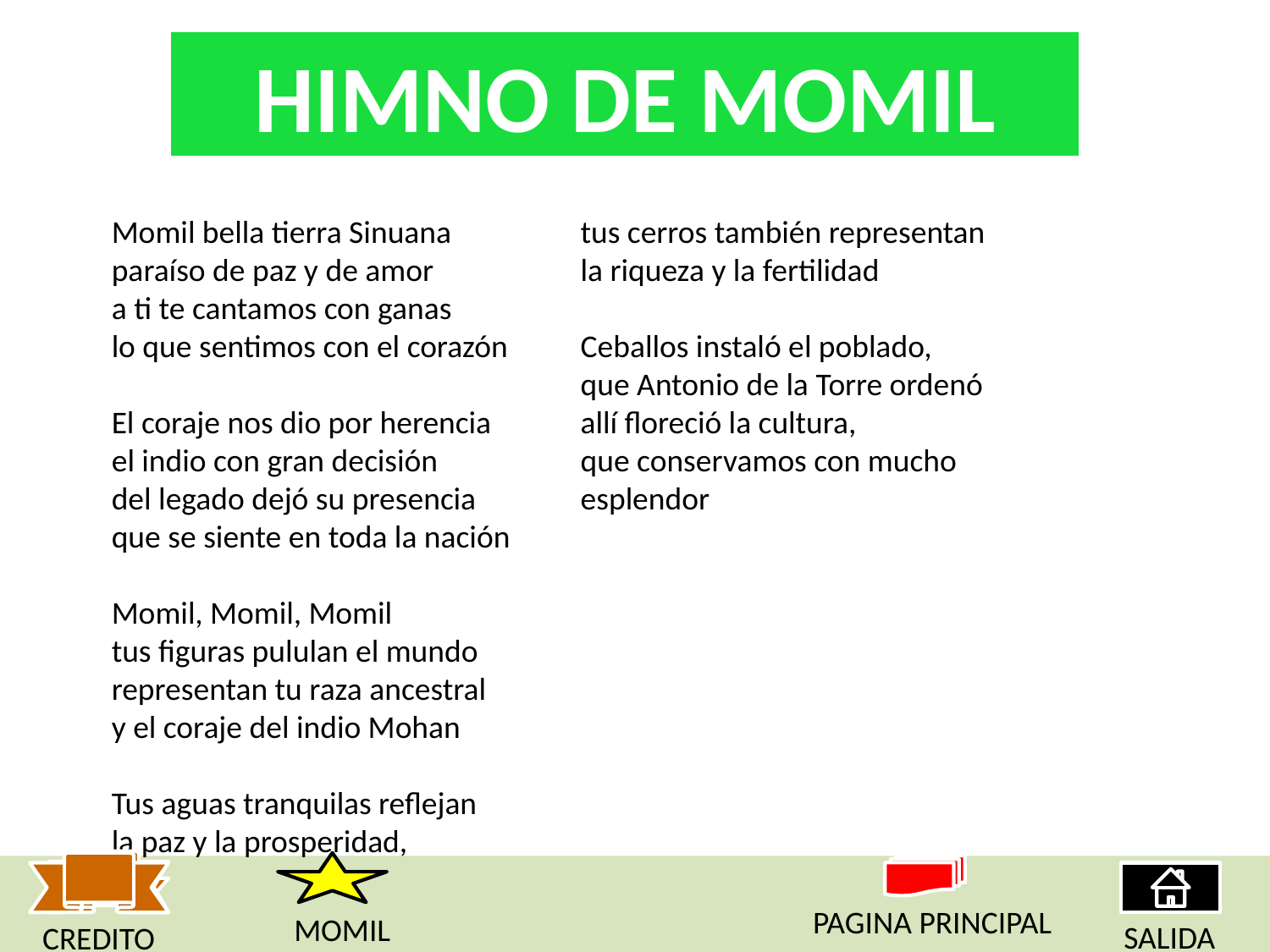

# HIMNO DE MOMIL
Momil bella tierra Sinuana
paraíso de paz y de amor
a ti te cantamos con ganas
lo que sentimos con el corazón
El coraje nos dio por herencia
el indio con gran decisión
del legado dejó su presencia
que se siente en toda la nación
Momil, Momil, Momil
tus figuras pululan el mundo
representan tu raza ancestral
y el coraje del indio Mohan
Tus aguas tranquilas reflejan
la paz y la prosperidad,
tus cerros también representan
la riqueza y la fertilidad
Ceballos instaló el poblado,
que Antonio de la Torre ordenó
allí floreció la cultura,
que conservamos con mucho esplendor

PAGINA PRINCIPAL
MOMIL
SALIDA
CREDITO